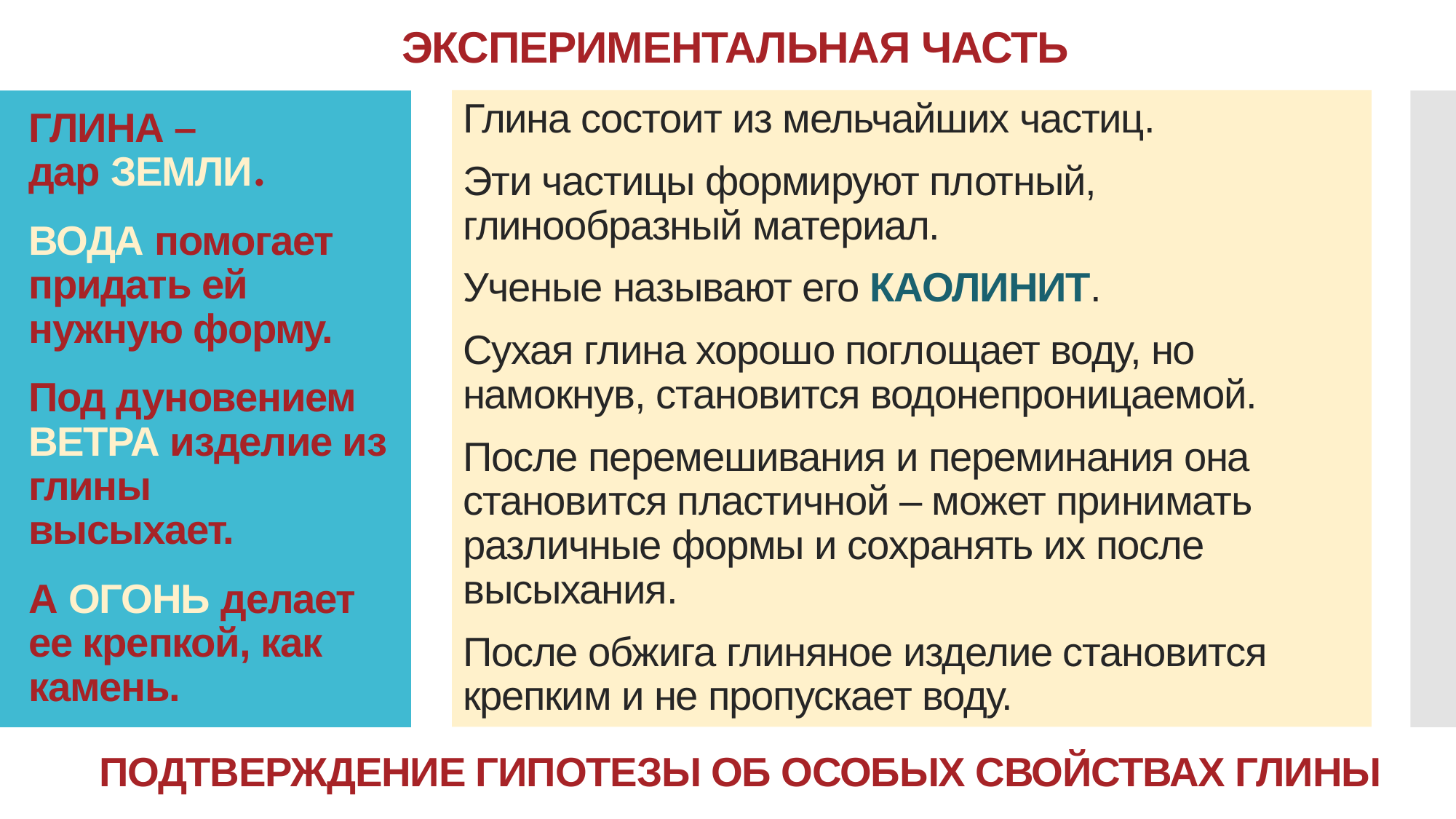

ЭКСПЕРИМЕНТАЛЬНАЯ ЧАСТЬ
Глина состоит из мельчайших частиц.
Эти частицы формируют плотный, глинообразный материал.
Ученые называют его КАОЛИНИТ.
Сухая глина хорошо поглощает воду, но намокнув, становится водонепроницаемой.
После перемешивания и переминания она становится пластичной – может принимать различные формы и сохранять их после высыхания.
После обжига глиняное изделие становится крепким и не пропускает воду.
# ГЛИНА – дар ЗЕМЛИ. ВОДА помогает придать ей нужную форму. Под дуновением ВЕТРА изделие из глины высыхает. А ОГОНЬ делает ее крепкой, как камень.
  ПОДТВЕРЖДЕНИЕ ГИПОТЕЗЫ ОБ ОСОБЫХ СВОЙСТВАХ ГЛИНЫ